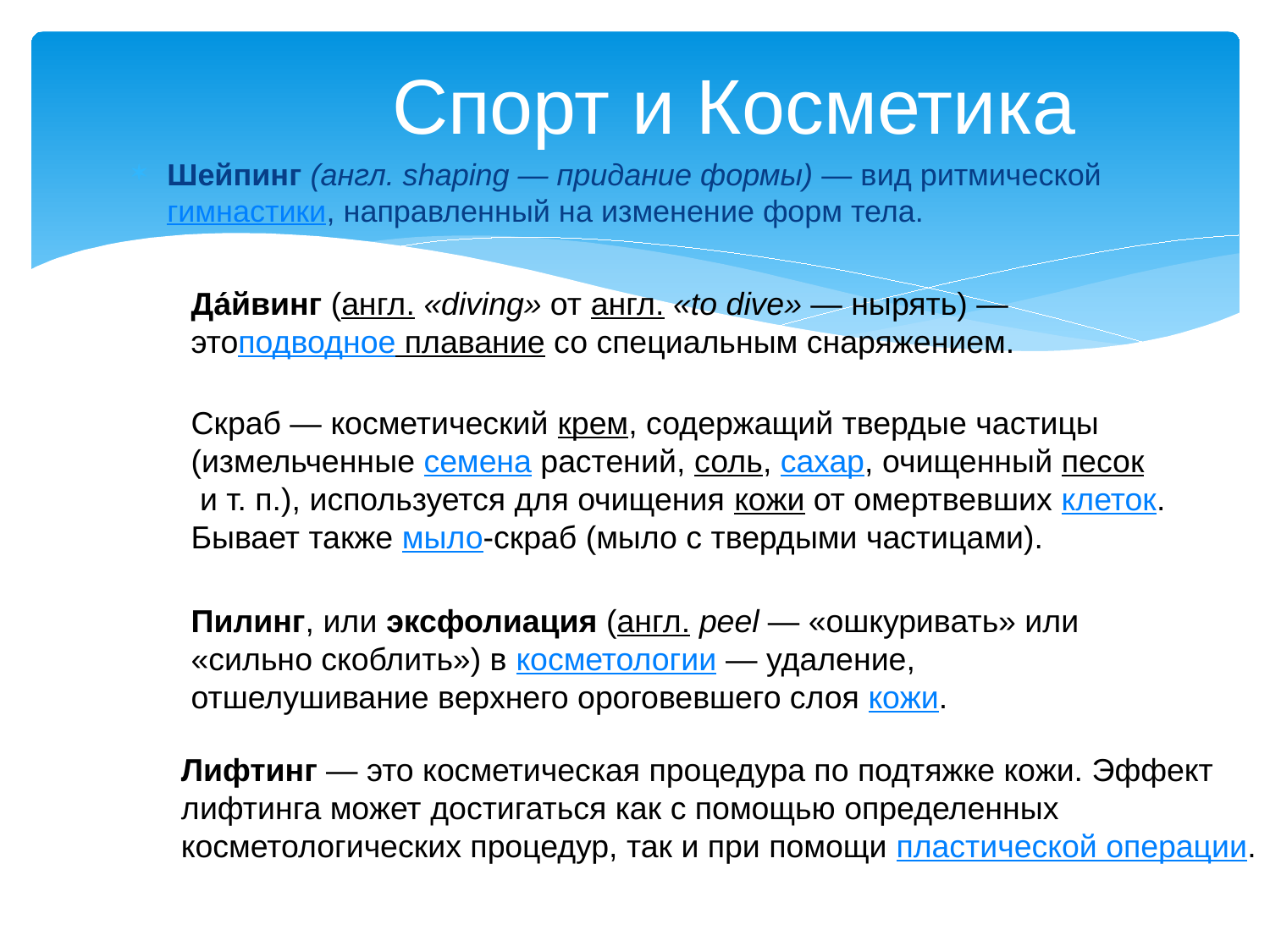

# Спорт и Косметика
Шейпинг (англ. shaping — придание формы) — вид ритмической гимнастики, направленный на изменение форм тела.
Да́йвинг (англ. «diving» от англ. «to dive» — нырять) — этоподводное плавание со специальным снаряжением.
Скраб — косметический крем, содержащий твердые частицы (измельченные семена растений, соль, сахар, очищенный песок и т. п.), используется для очищения кожи от омертвевших клеток. Бывает также мыло-скраб (мыло с твердыми частицами).
Пилинг, или эксфолиация (англ. peel — «ошкуривать» или «сильно скоблить») в косметологии — удаление, отшелушивание верхнего ороговевшего слоя кожи.
Лифтинг — это косметическая процедура по подтяжке кожи. Эффект лифтинга может достигаться как с помощью определенных косметологических процедур, так и при помощи пластической операции.